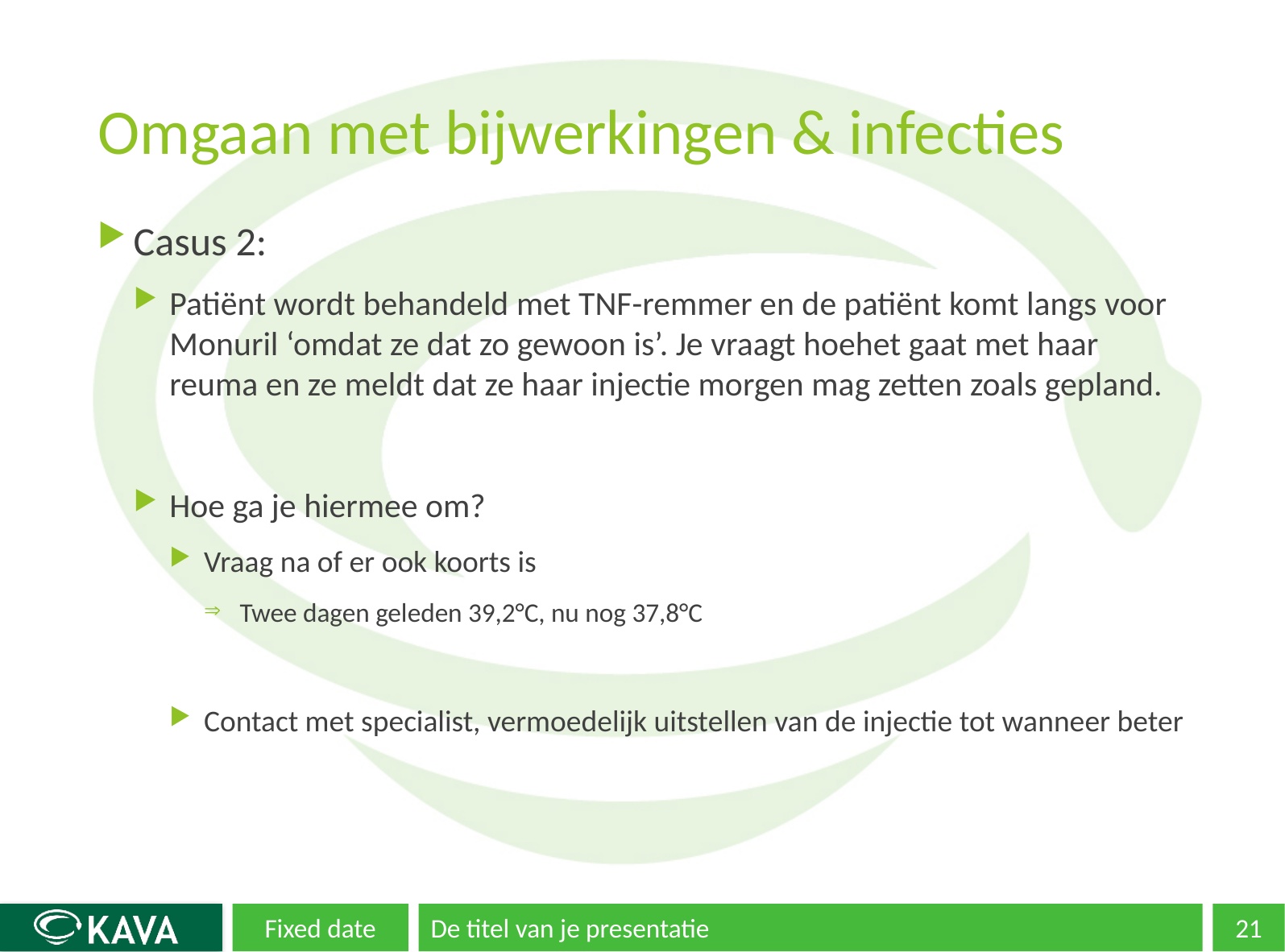

# Omgaan met bijwerkingen & infecties
Casus 2:
Patiënt wordt behandeld met TNF-remmer en de patiënt komt langs voor Monuril ‘omdat ze dat zo gewoon is’. Je vraagt hoehet gaat met haar reuma en ze meldt dat ze haar injectie morgen mag zetten zoals gepland.

Hoe ga je hiermee om?
Vraag na of er ook koorts is
Twee dagen geleden 39,2°C, nu nog 37,8°C

Contact met specialist, vermoedelijk uitstellen van de injectie tot wanneer beter

Fixed date
De titel van je presentatie
21